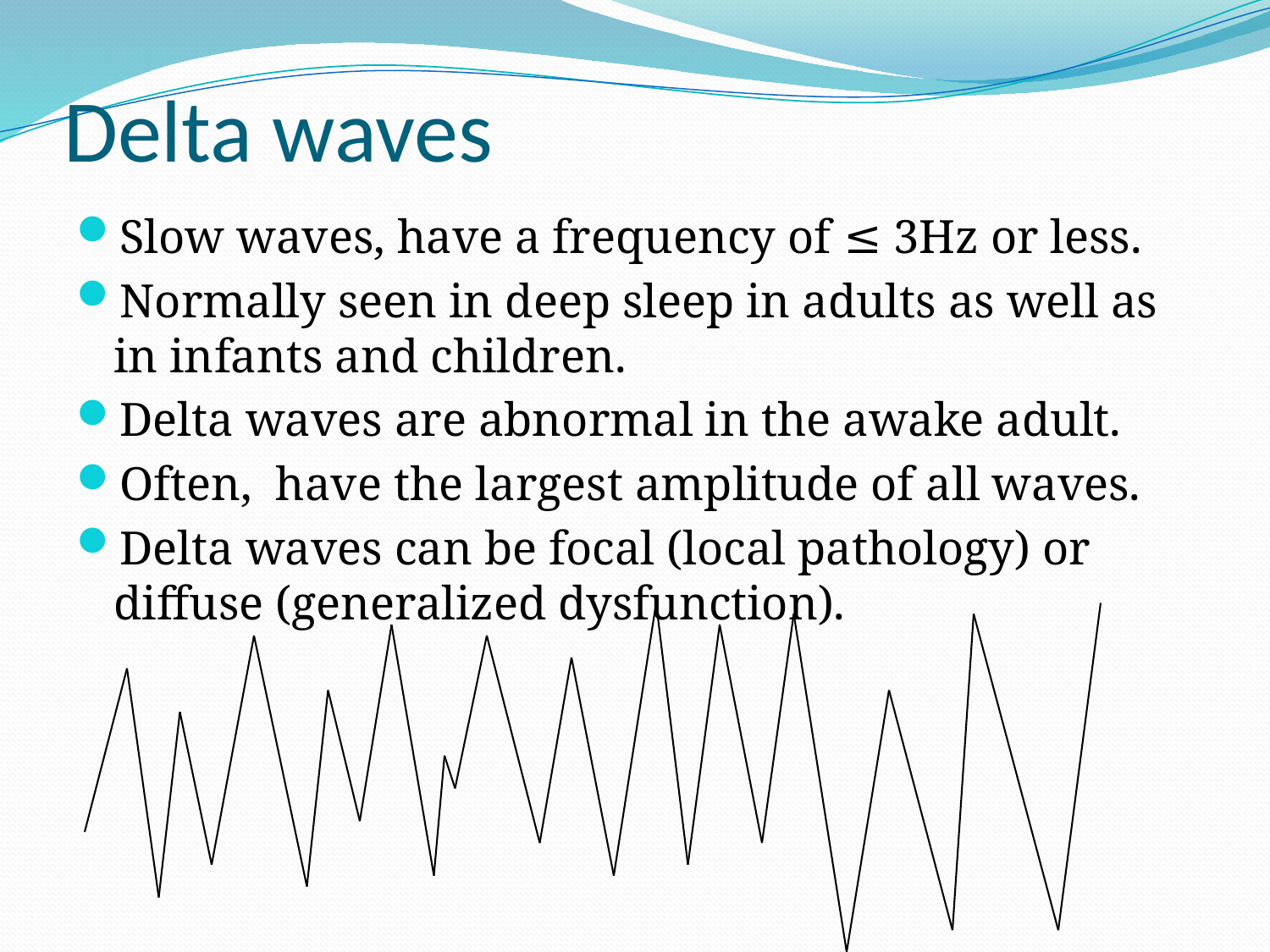

# Delta waves
Slow waves, have a frequency of ≤ 3Hz or less.
Normally seen in deep sleep in adults as well as in infants and children.
Delta waves are abnormal in the awake adult.
Often,  have the largest amplitude of all waves.
Delta waves can be focal (local pathology) or diffuse (generalized dysfunction).